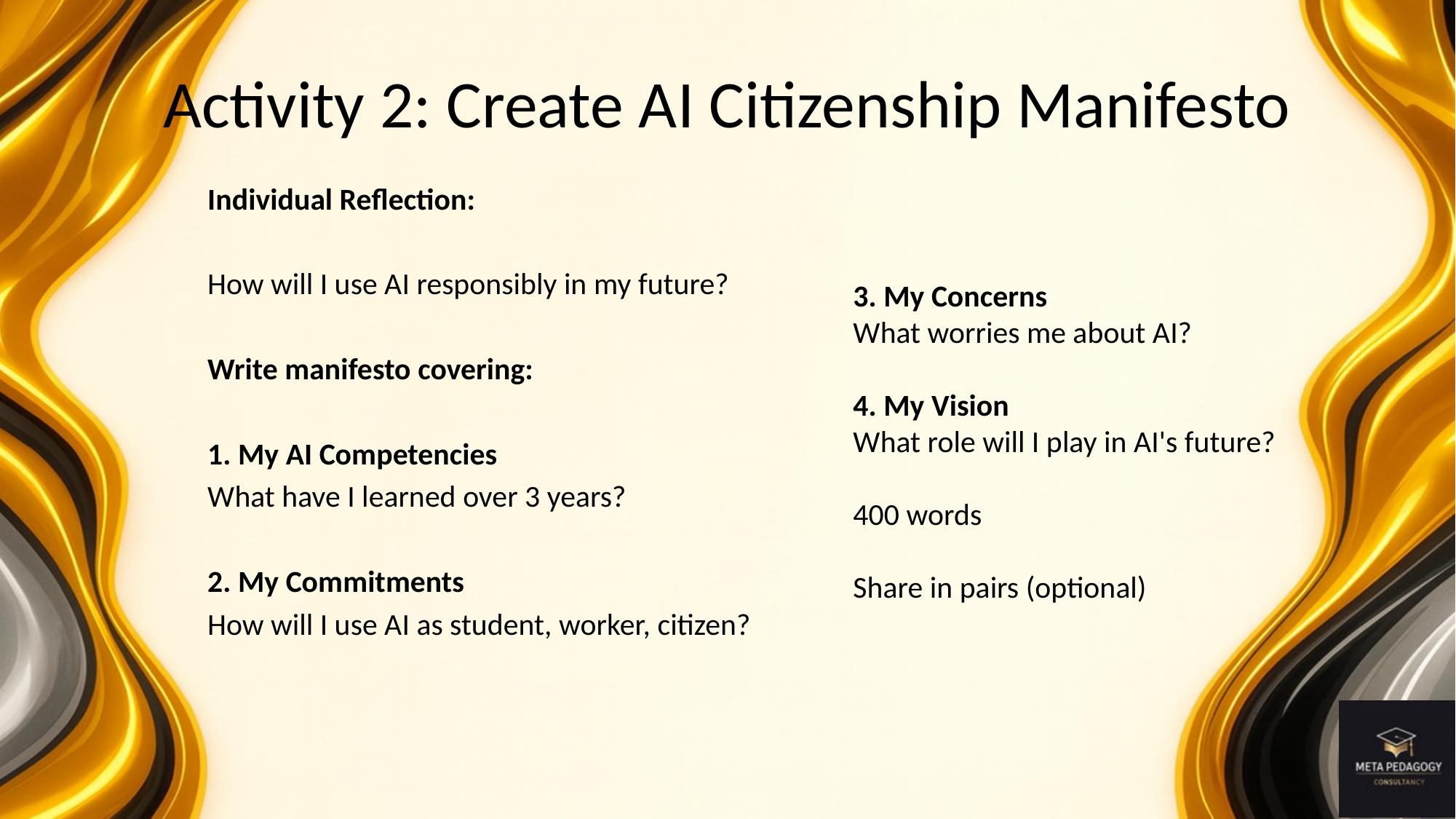

# Activity 2: Create AI Citizenship Manifesto
Individual Reflection:

How will I use AI responsibly in my future?

Write manifesto covering:

1. My AI Competencies
What have I learned over 3 years?

2. My Commitments
How will I use AI as student, worker, citizen?

3. My Concerns
What worries me about AI?

4. My Vision
What role will I play in AI's future?

400 words

Share in pairs (optional)